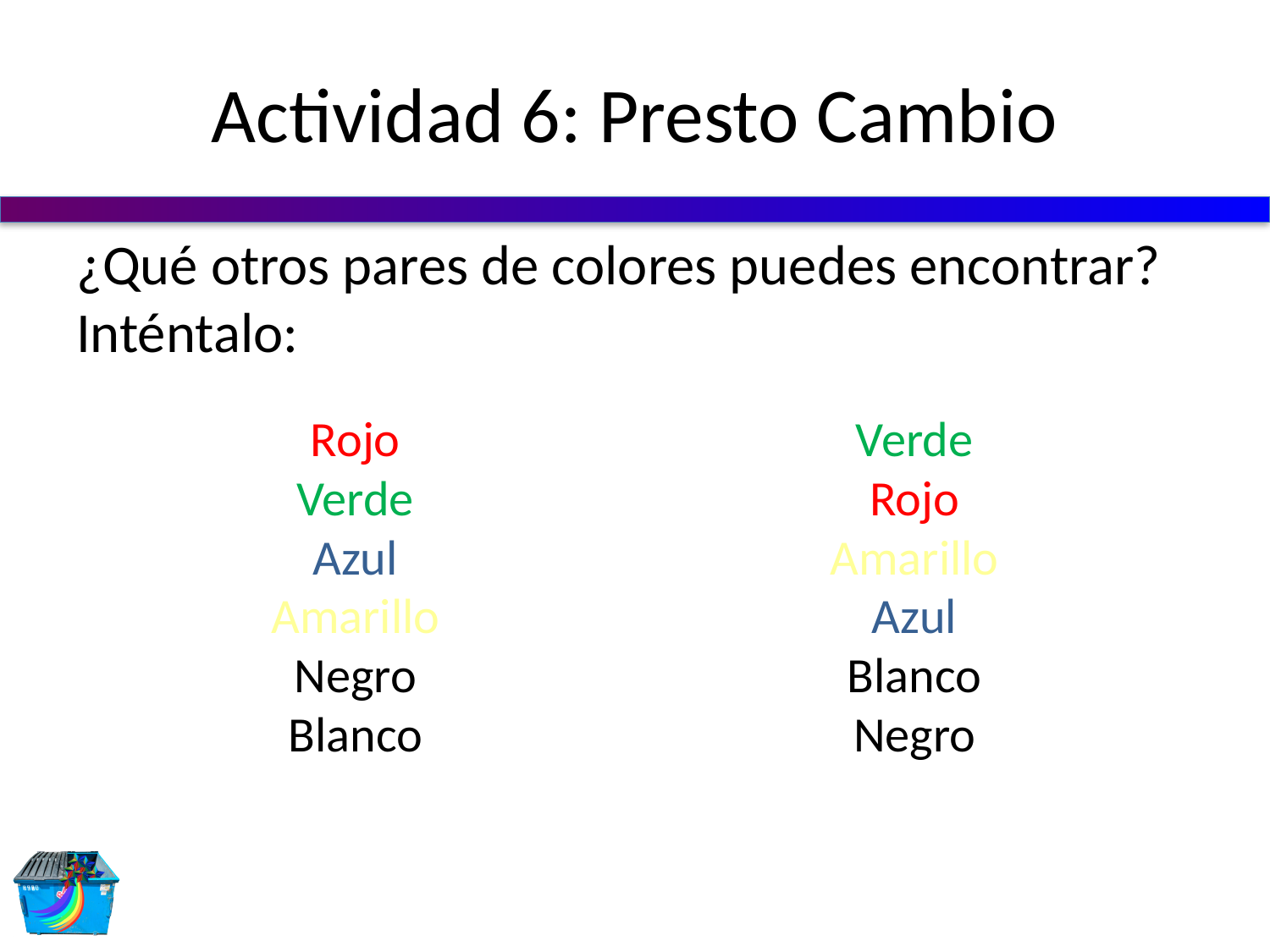

# Actividad 6: Presto Cambio
¿Qué otros pares de colores puedes encontrar? Inténtalo:

Rojo
Verde
Azul
Amarillo
Negro
Blanco
Verde
Rojo
Amarillo
Azul
Blanco
Negro